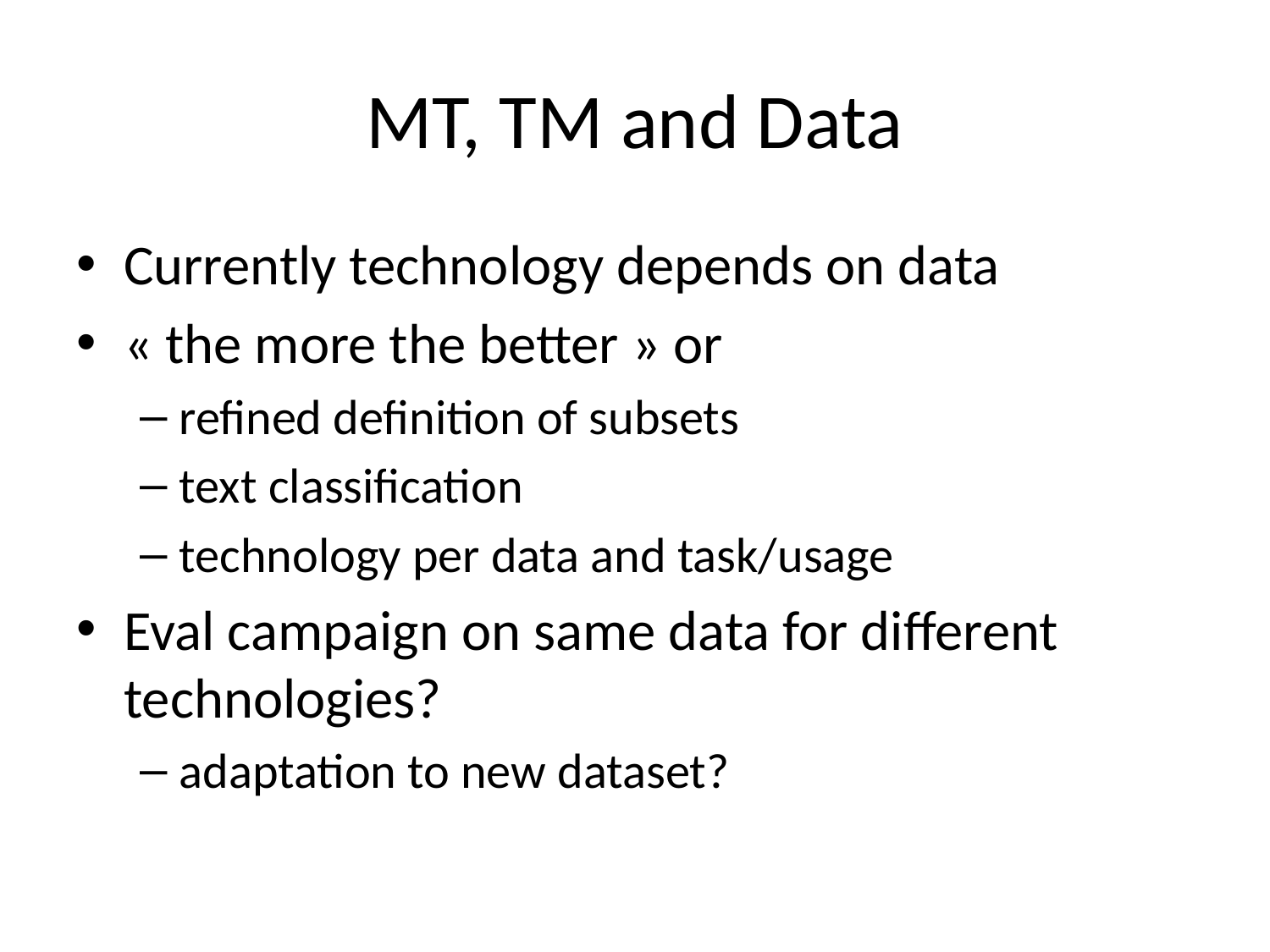

# MT, TM and Data
Currently technology depends on data
« the more the better » or
refined definition of subsets
text classification
technology per data and task/usage
Eval campaign on same data for different technologies?
adaptation to new dataset?